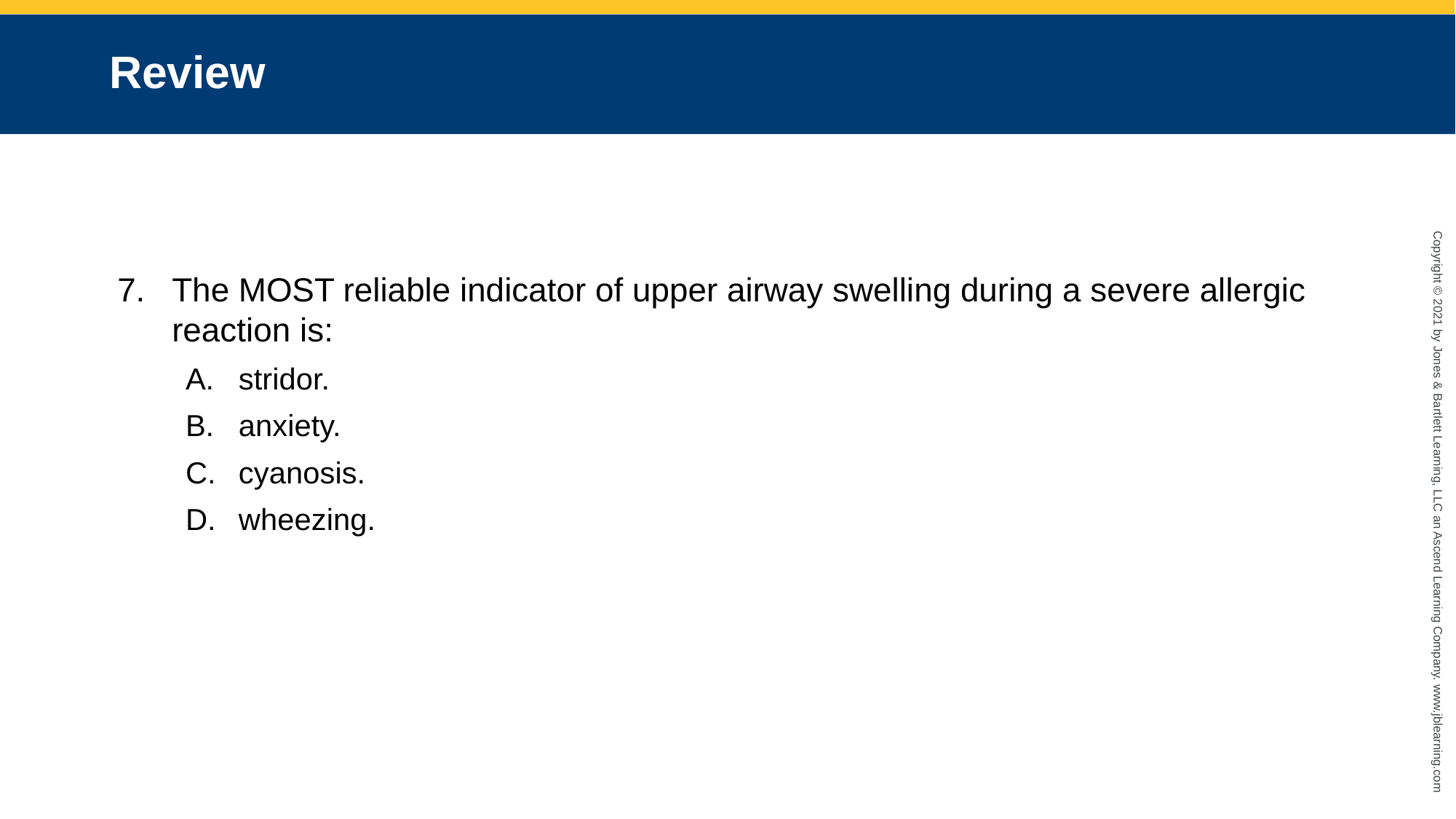

# Review
The MOST reliable indicator of upper airway swelling during a severe allergic reaction is:
stridor.
anxiety.
cyanosis.
wheezing.